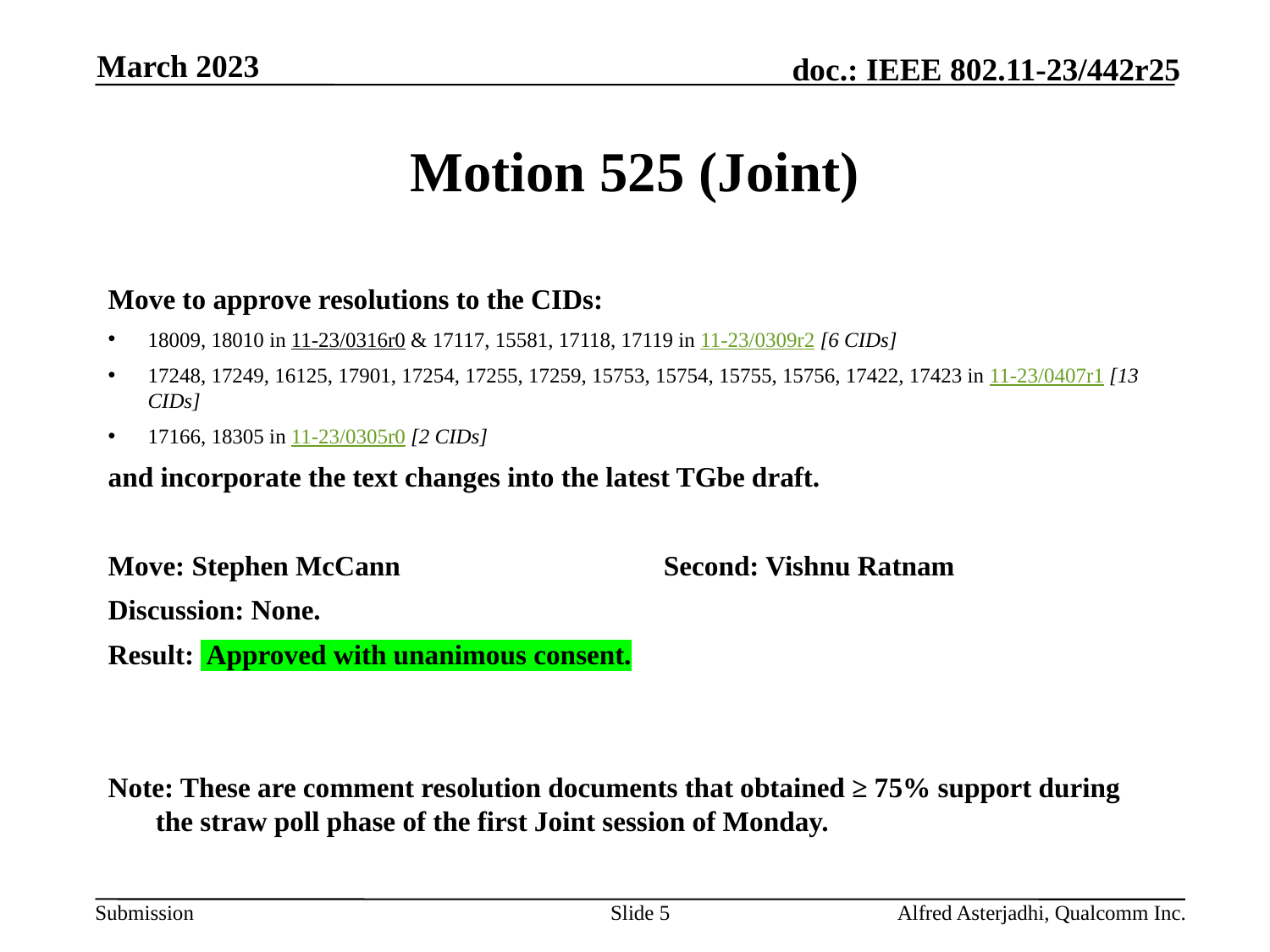

March 2023
# Motion 525 (Joint)
Move to approve resolutions to the CIDs:
18009, 18010 in 11-23/0316r0 & 17117, 15581, 17118, 17119 in 11-23/0309r2 [6 CIDs]
17248, 17249, 16125, 17901, 17254, 17255, 17259, 15753, 15754, 15755, 15756, 17422, 17423 in 11-23/0407r1 [13 CIDs]
17166, 18305 in 11-23/0305r0 [2 CIDs]
and incorporate the text changes into the latest TGbe draft.

Move: Stephen McCann			Second: Vishnu Ratnam
Discussion: None.
Result:  Approved with unanimous consent.

Note: These are comment resolution documents that obtained ≥ 75% support during the straw poll phase of the first Joint session of Monday.
Slide 5
Alfred Asterjadhi, Qualcomm Inc.